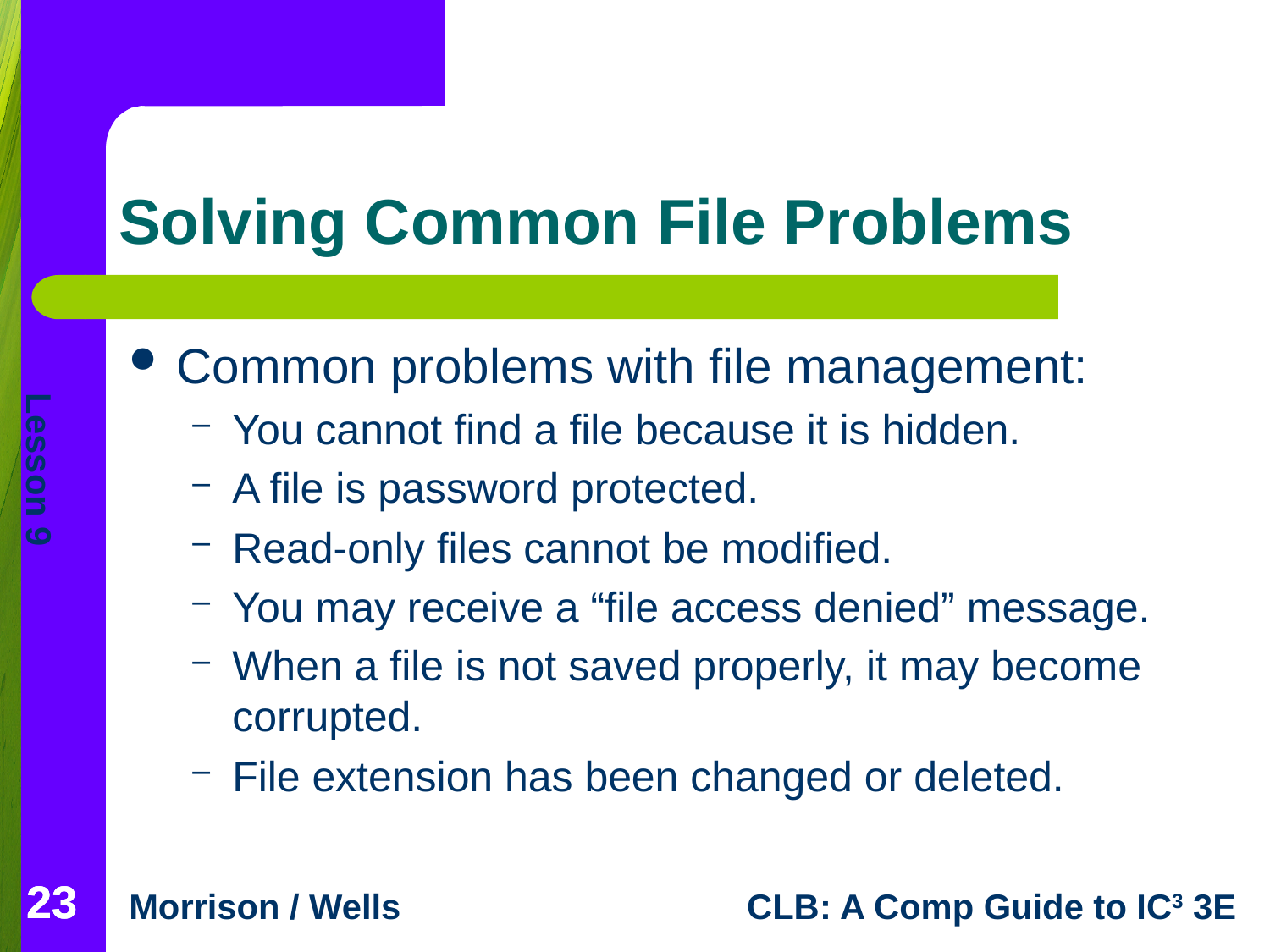

# Solving Common File Problems
Common problems with file management:
You cannot find a file because it is hidden.
A file is password protected.
Read-only files cannot be modified.
You may receive a “file access denied” message.
When a file is not saved properly, it may become corrupted.
File extension has been changed or deleted.
23
23
23